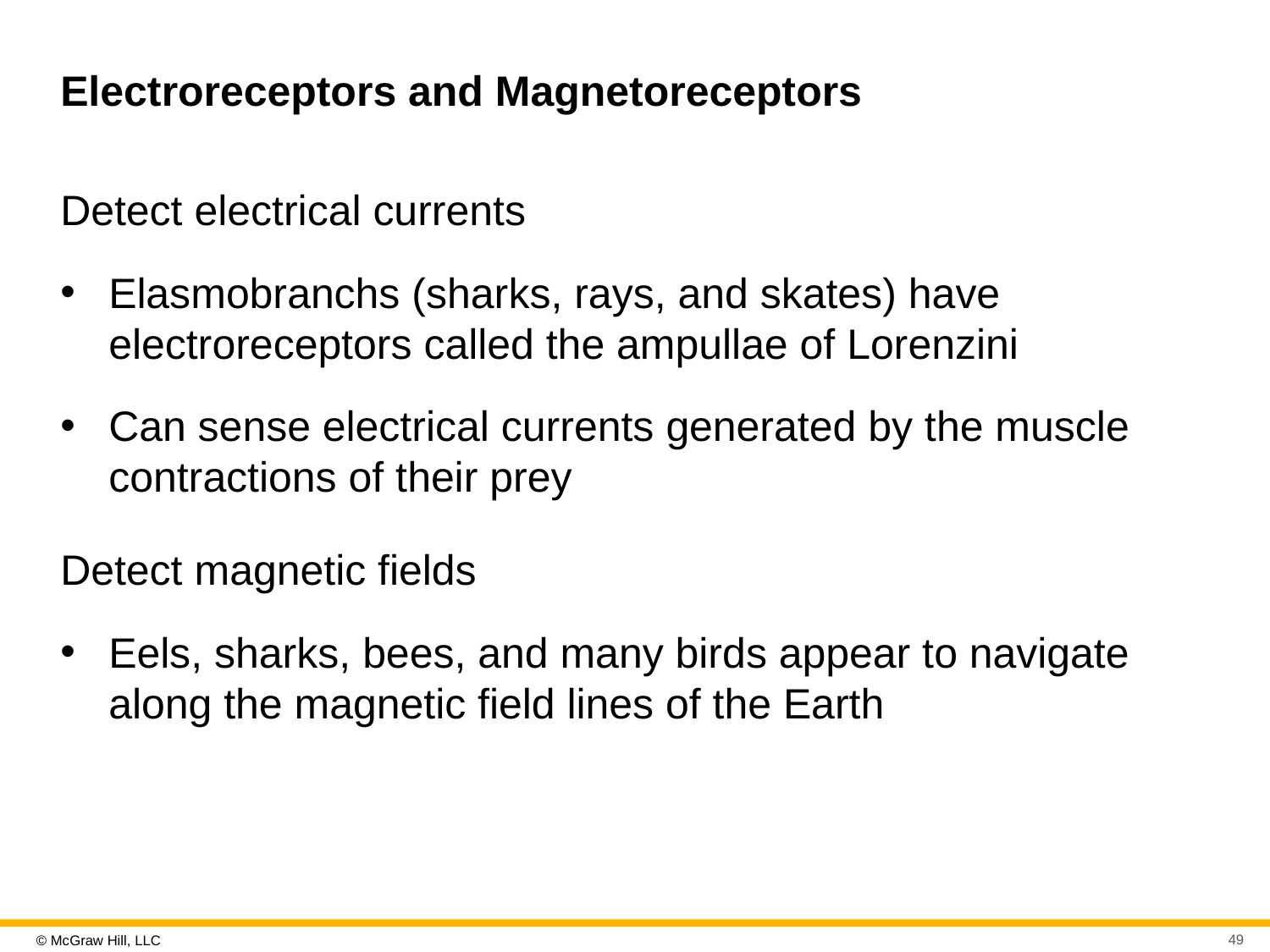

# Electroreceptors and Magnetoreceptors
Detect electrical currents
Elasmobranchs (sharks, rays, and skates) have electroreceptors called the ampullae of Lorenzini
Can sense electrical currents generated by the muscle contractions of their prey
Detect magnetic fields
Eels, sharks, bees, and many birds appear to navigate along the magnetic field lines of the Earth
49